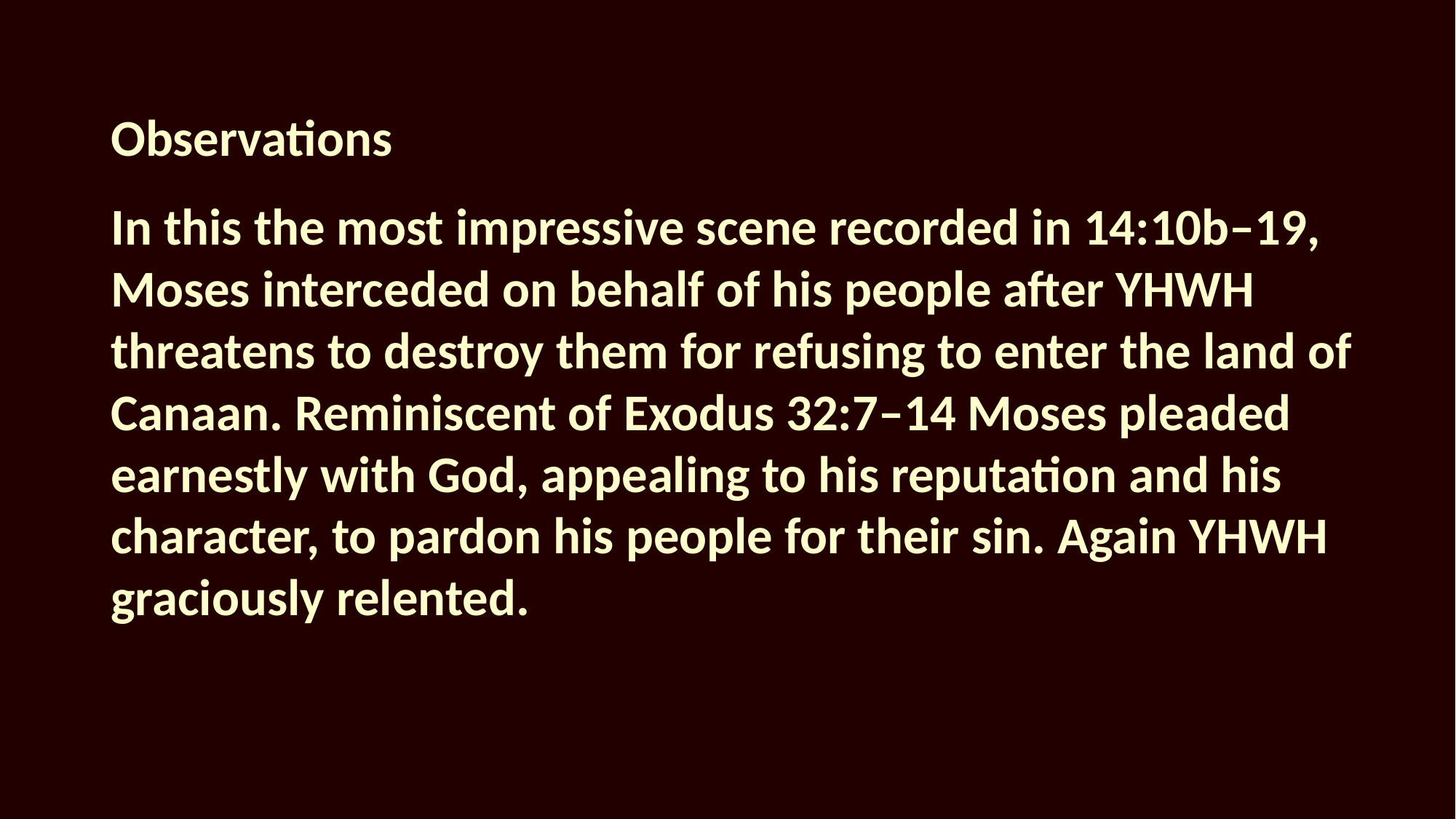

Observations
In this the most impressive scene recorded in 14:10b–19, Moses interceded on behalf of his people after YHWH threatens to destroy them for refusing to enter the land of Canaan. Reminiscent of Exodus 32:7–14 Moses pleaded earnestly with God, appealing to his reputation and his character, to pardon his people for their sin. Again YHWH graciously relented.